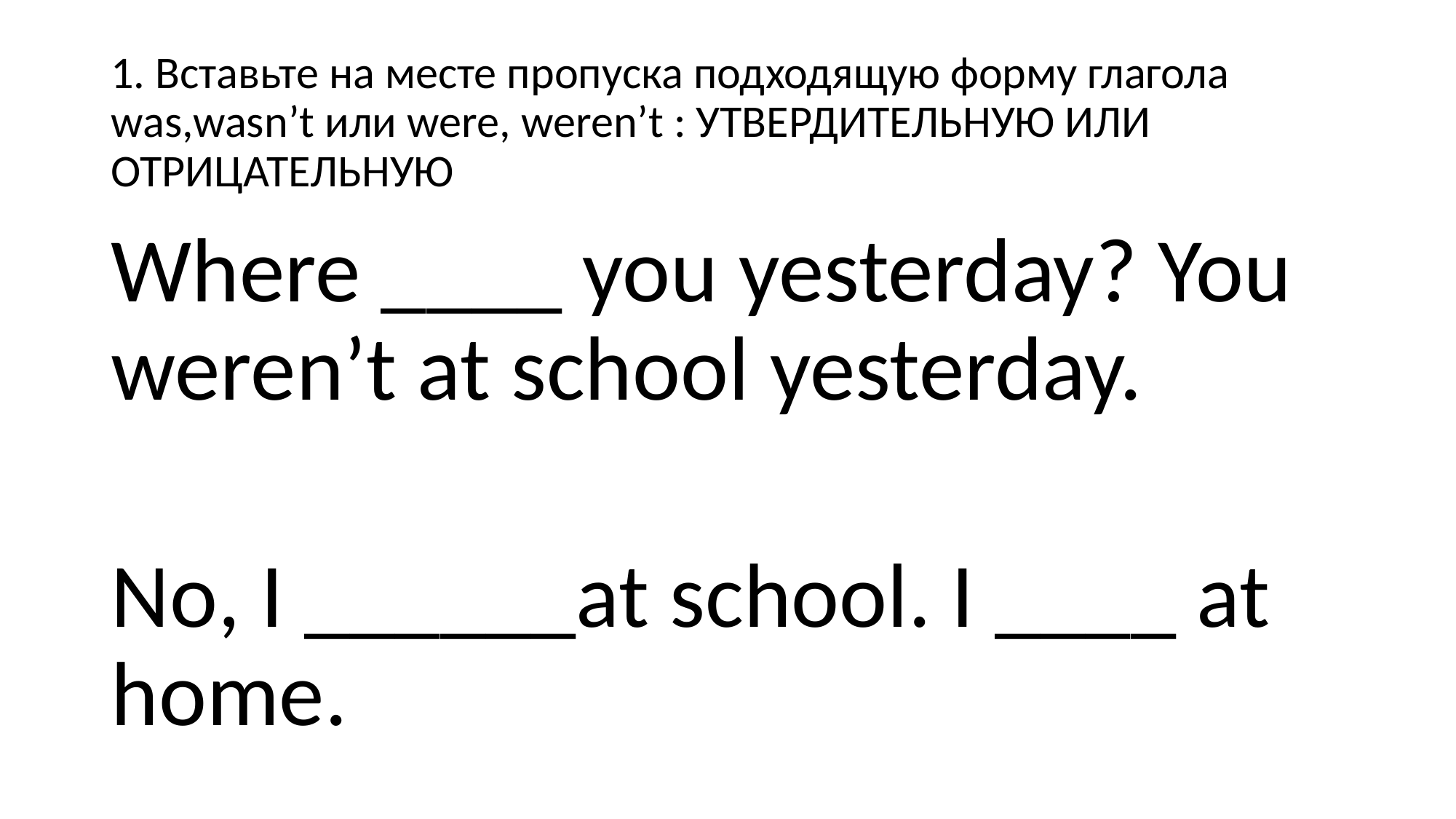

# 1. Вставьте на месте пропуска подходящую форму глагола was,wasn’t или were, weren’t : УТВЕРДИТЕЛЬНУЮ ИЛИ ОТРИЦАТЕЛЬНУЮ
Where ____ you yesterday? You weren’t at school yesterday.

No, I ______at school. I ____ at home.